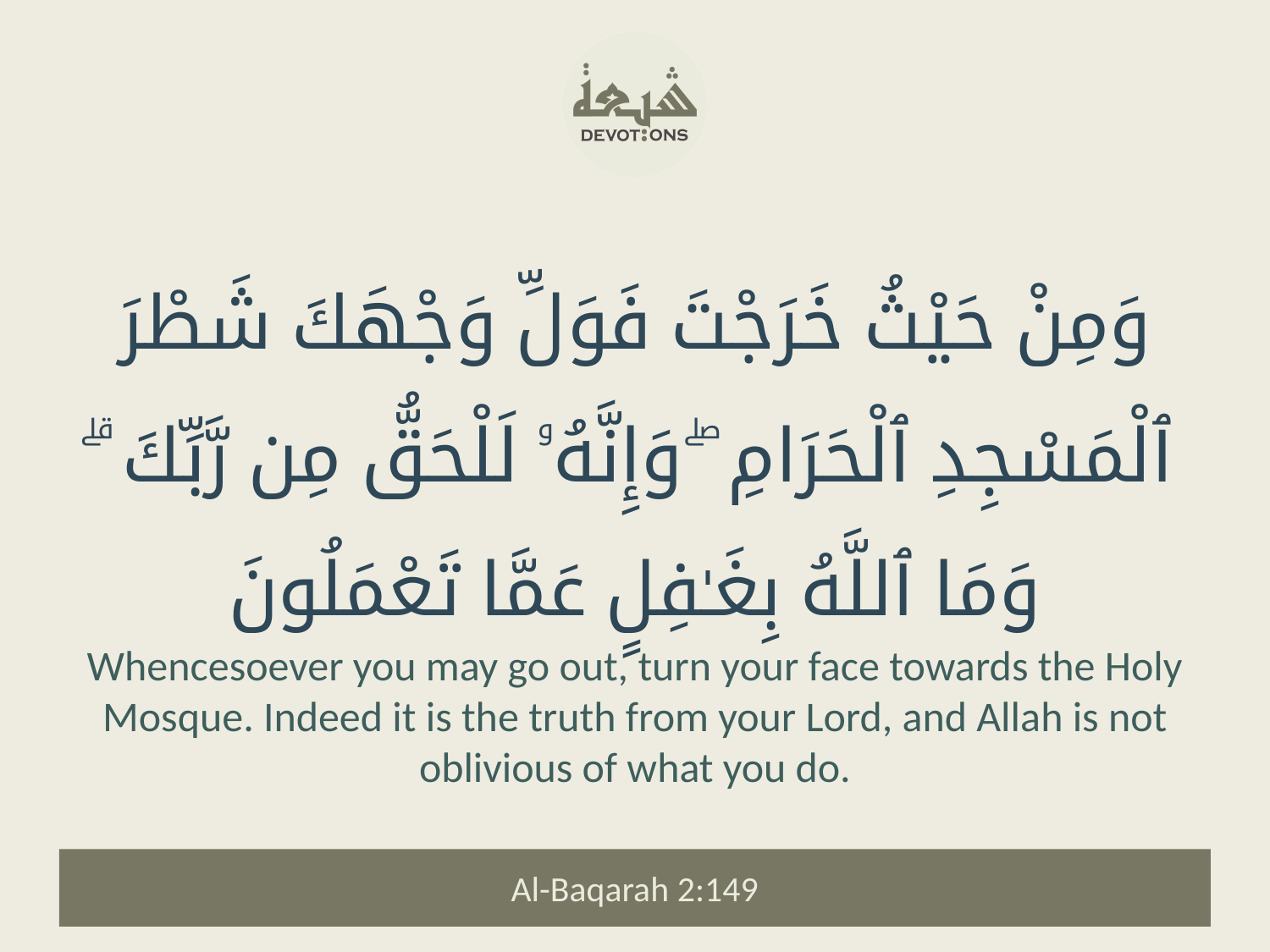

وَمِنْ حَيْثُ خَرَجْتَ فَوَلِّ وَجْهَكَ شَطْرَ ٱلْمَسْجِدِ ٱلْحَرَامِ ۖ وَإِنَّهُۥ لَلْحَقُّ مِن رَّبِّكَ ۗ وَمَا ٱللَّهُ بِغَـٰفِلٍ عَمَّا تَعْمَلُونَ
Whencesoever you may go out, turn your face towards the Holy Mosque. Indeed it is the truth from your Lord, and Allah is not oblivious of what you do.
Al-Baqarah 2:149